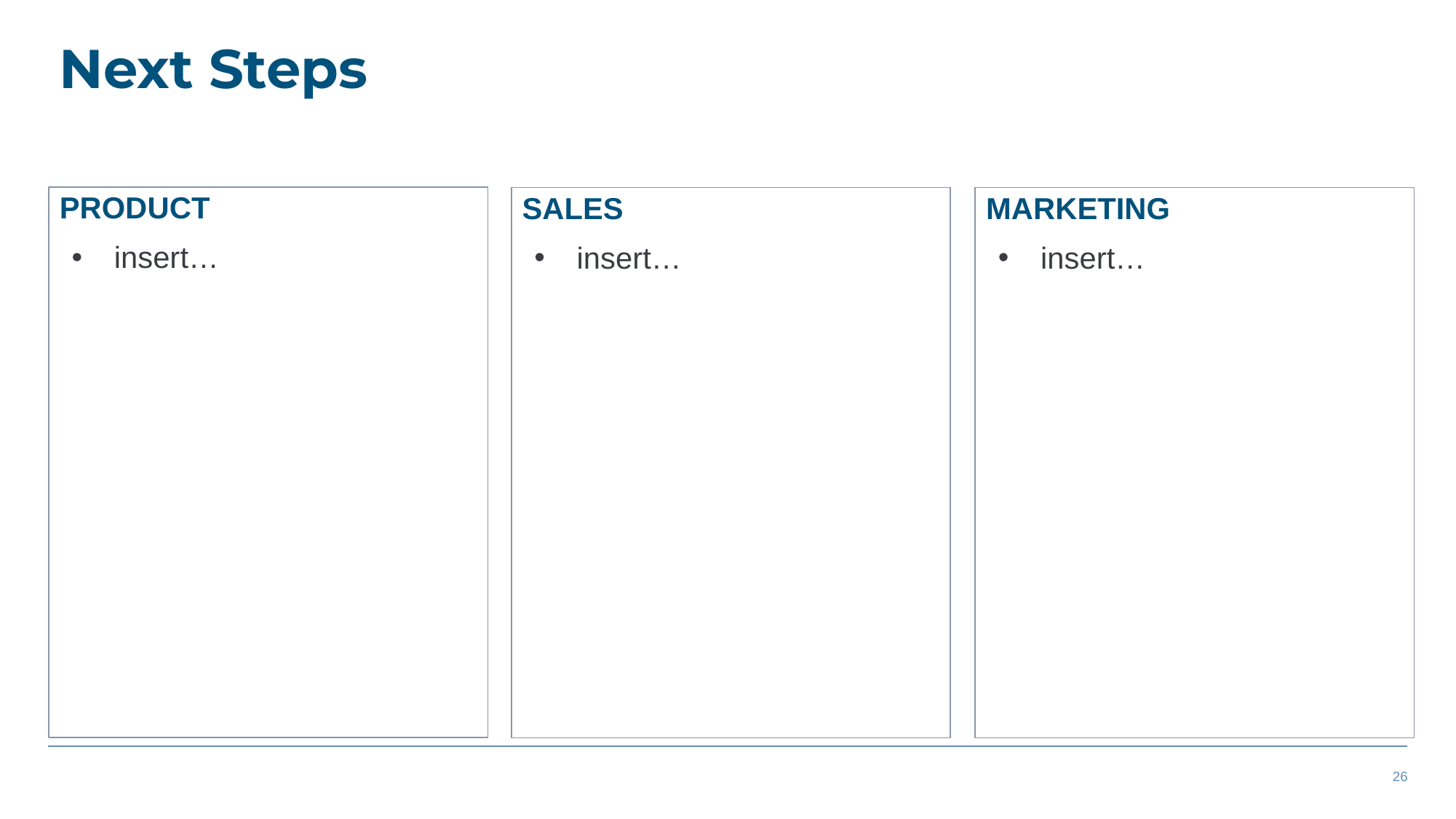

# Next Steps

PRODUCT
insert…
SALES
insert…
MARKETING
insert…